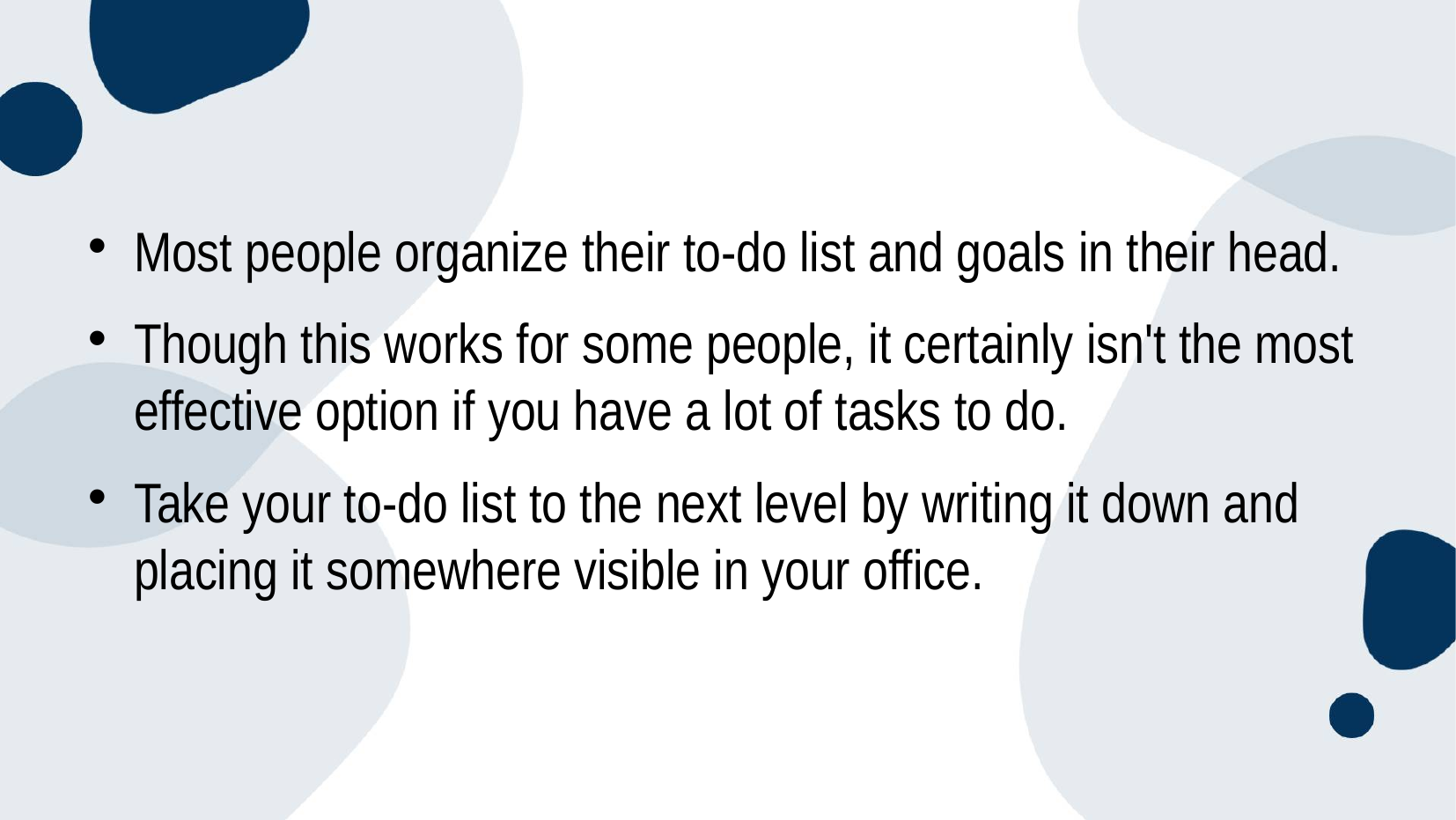

Most people organize their to-do list and goals in their head.
Though this works for some people, it certainly isn't the most effective option if you have a lot of tasks to do.
Take your to-do list to the next level by writing it down and placing it somewhere visible in your office.